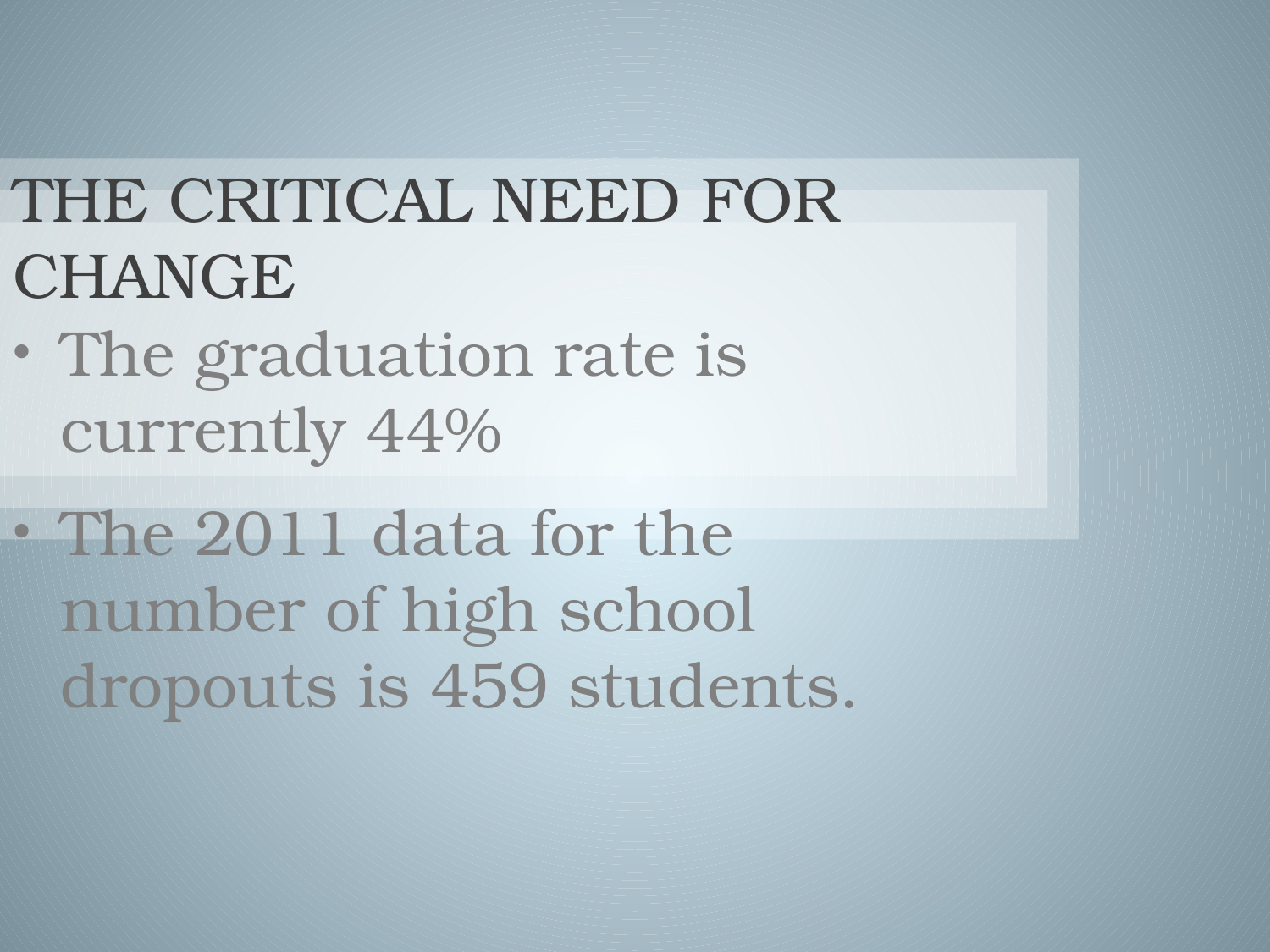

# THE CRITICAL NEED FOR CHANGE
The graduation rate is currently 44%
The 2011 data for the number of high school dropouts is 459 students.